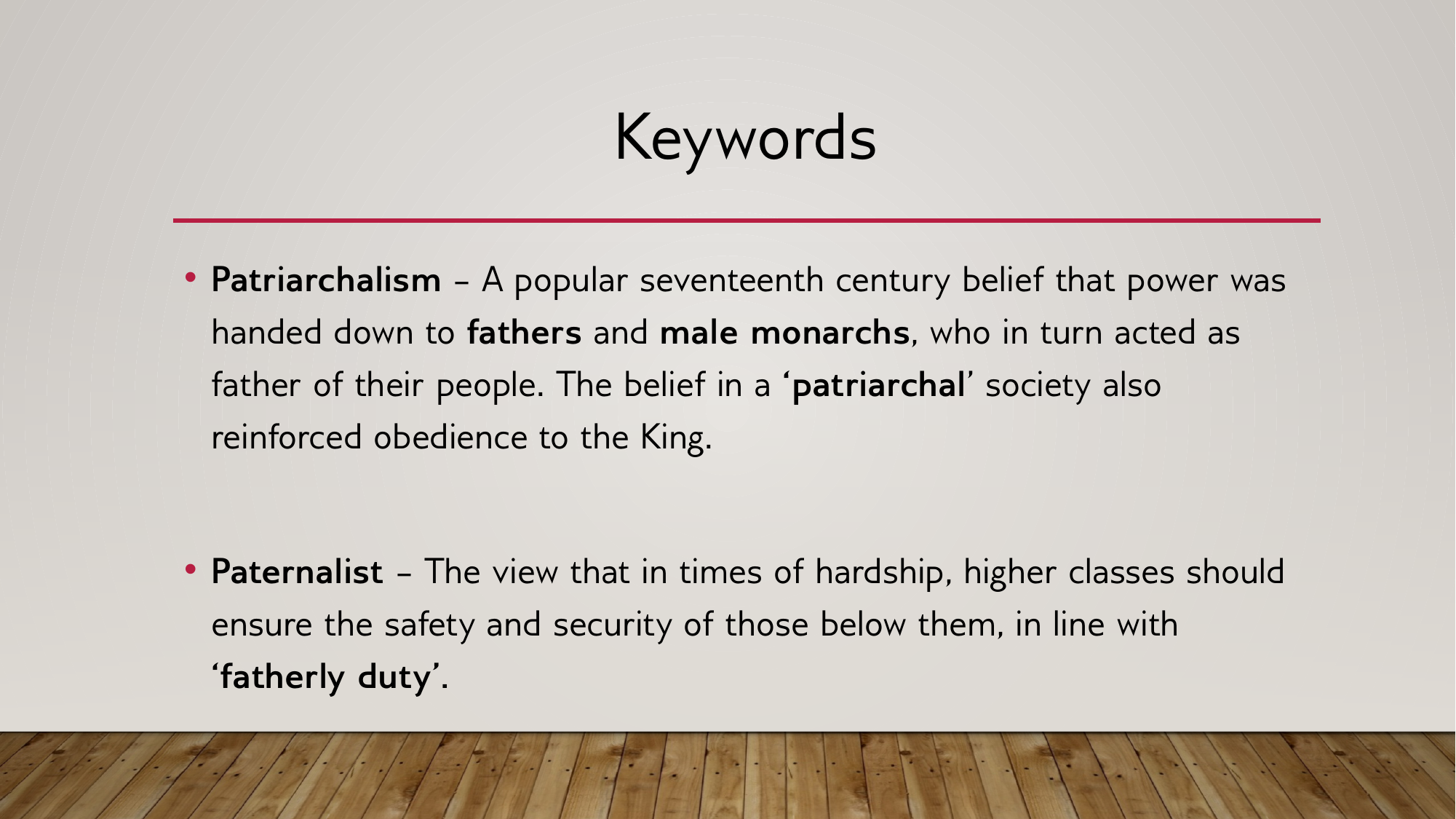

# Keywords
Patriarchalism – A popular seventeenth century belief that power was handed down to fathers and male monarchs, who in turn acted as father of their people. The belief in a ‘patriarchal’ society also reinforced obedience to the King.

Paternalist – The view that in times of hardship, higher classes should ensure the safety and security of those below them, in line with ‘fatherly duty’.